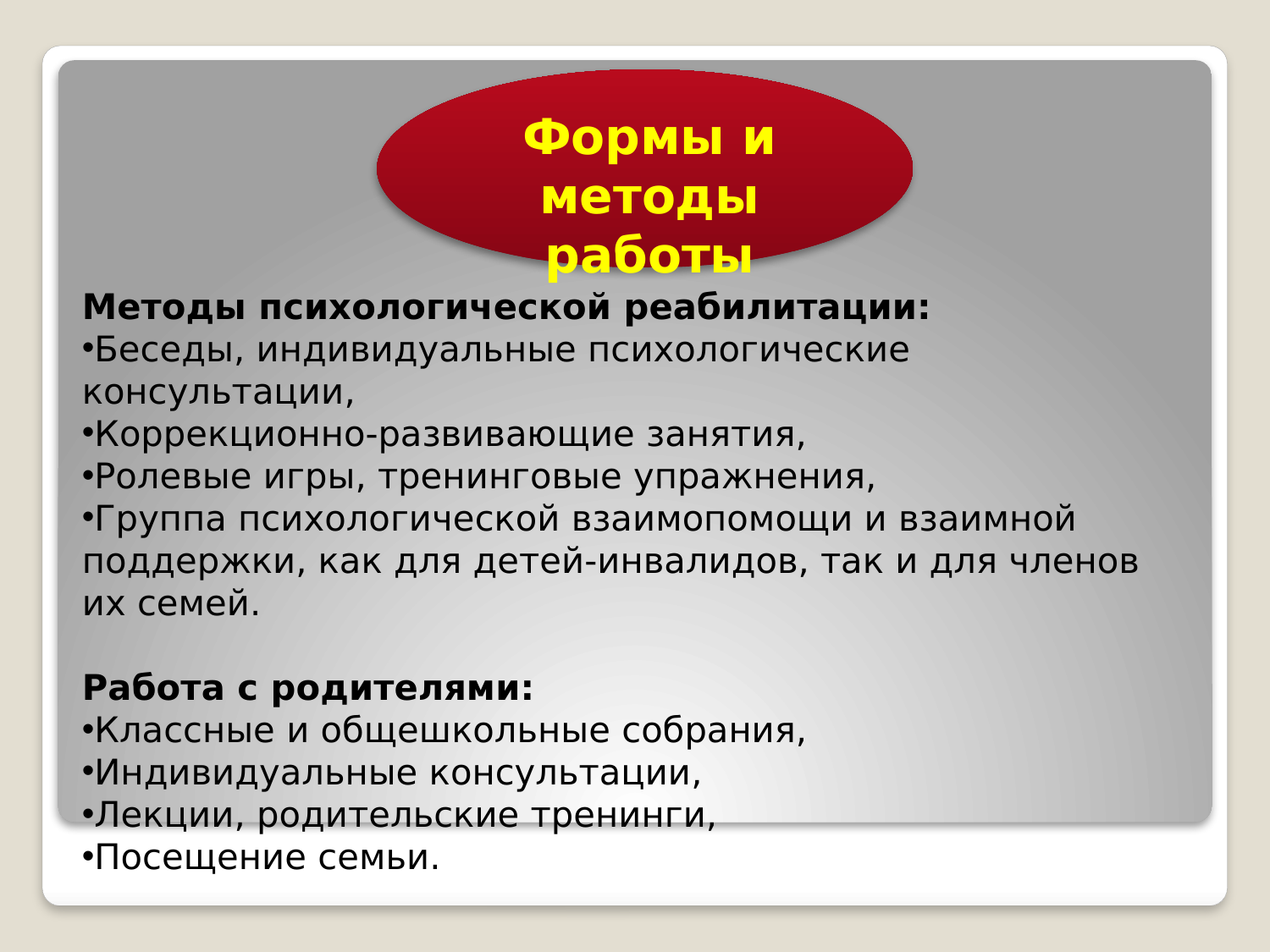

Формы и методы работы
Методы психологической реабилитации:
Беседы, индивидуальные психологические консультации,
Коррекционно-развивающие занятия,
Ролевые игры, тренинговые упражнения,
Группа психологической взаимопомощи и взаимной поддержки, как для детей-инвалидов, так и для членов их семей.

Работа с родителями:
Классные и общешкольные собрания,
Индивидуальные консультации,
Лекции, родительские тренинги,
Посещение семьи.